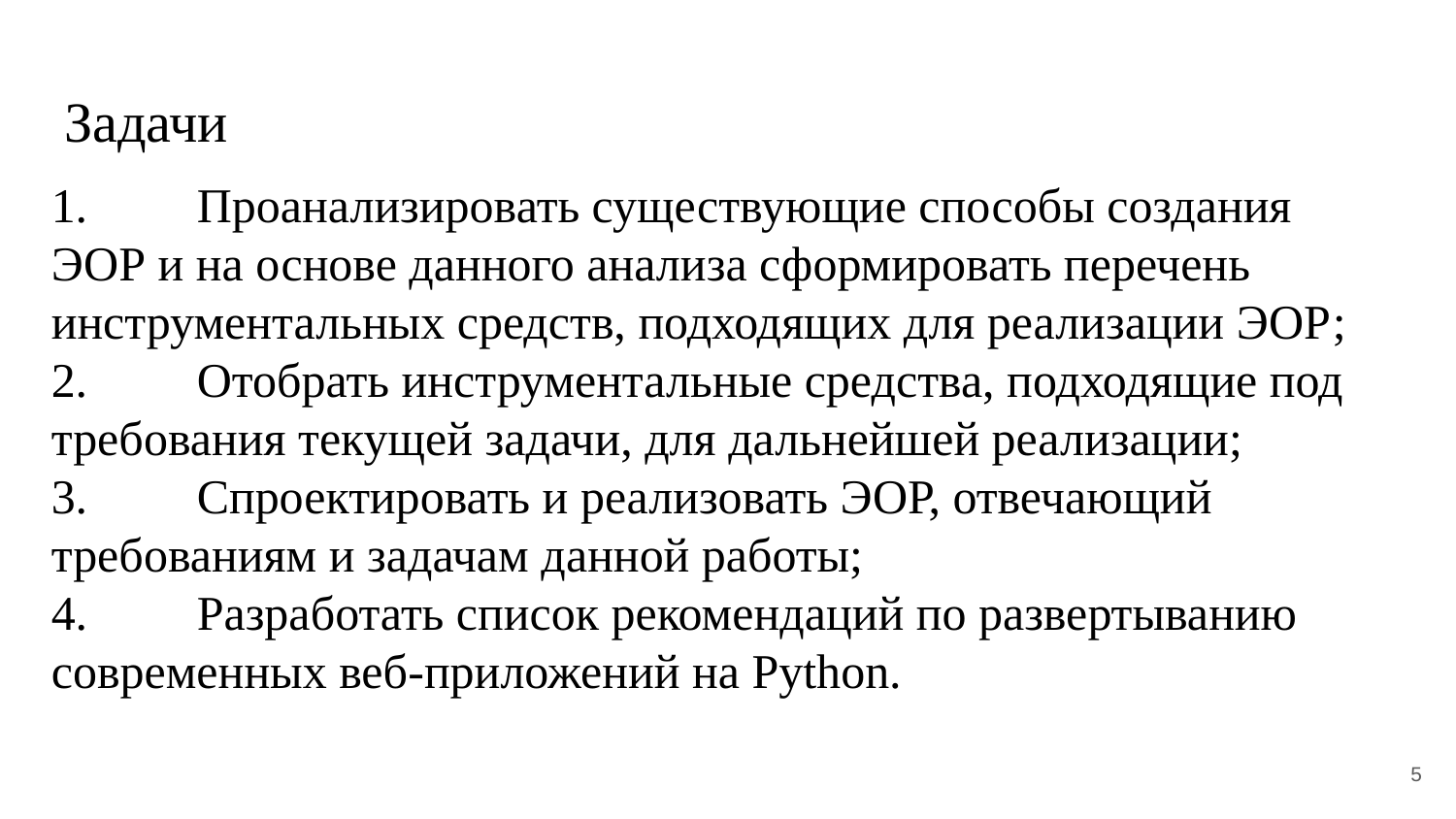

# Задачи
1.	Проанализировать существующие способы создания ЭОР и на основе данного анализа сформировать перечень инструментальных средств, подходящих для реализации ЭОР;
2.	Отобрать инструментальные средства, подходящие под требования текущей задачи, для дальнейшей реализации;
3.	Спроектировать и реализовать ЭОР, отвечающий требованиям и задачам данной работы;
4.	Разработать список рекомендаций по развертыванию современных веб-приложений на Python.
5